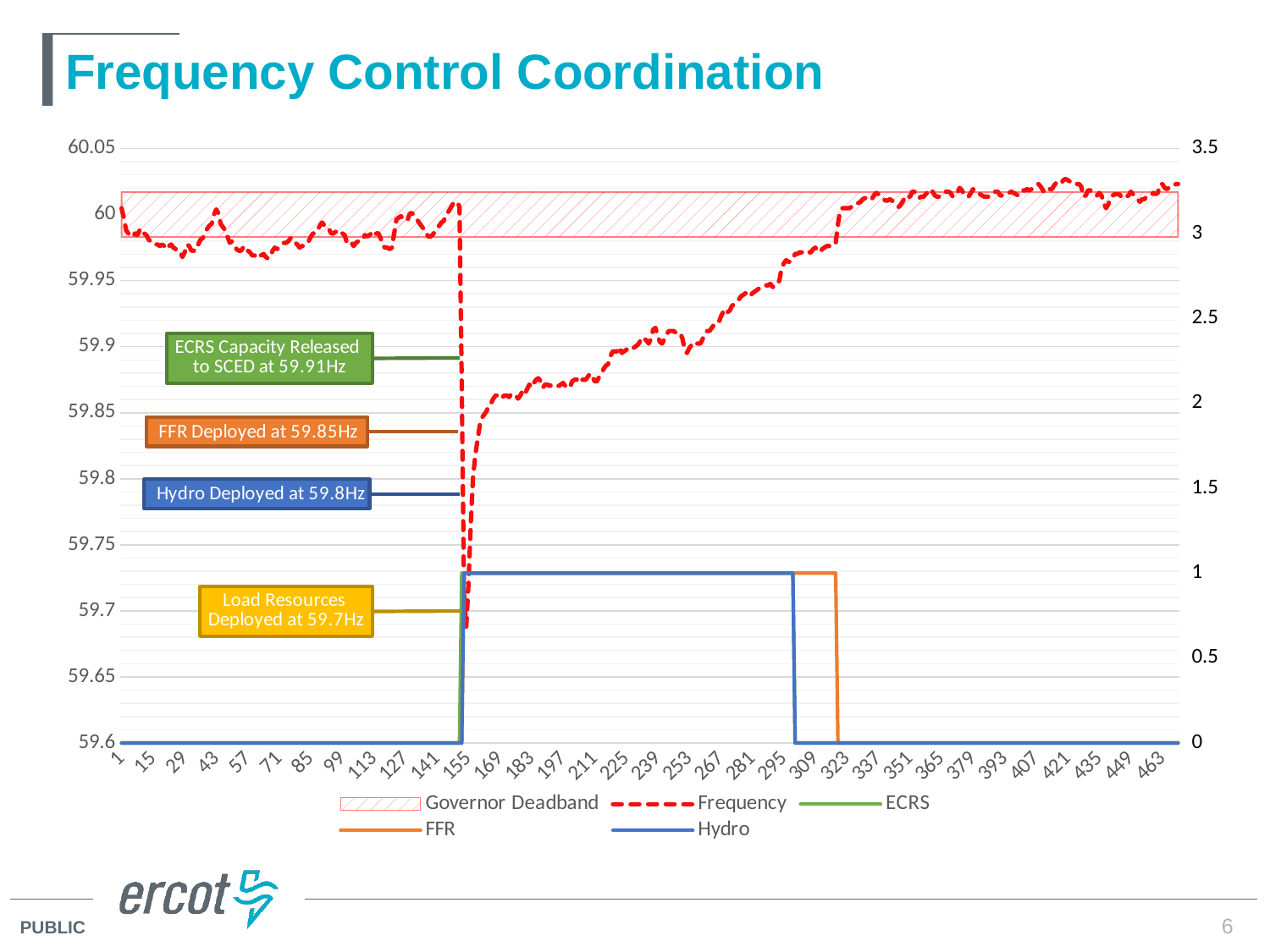

# Frequency Control Coordination

### Chart

| Category | Governor Deadband |  | Frequency | ECRS | FFR | Hydro |
|---|---|---|---|---|---|---|
6